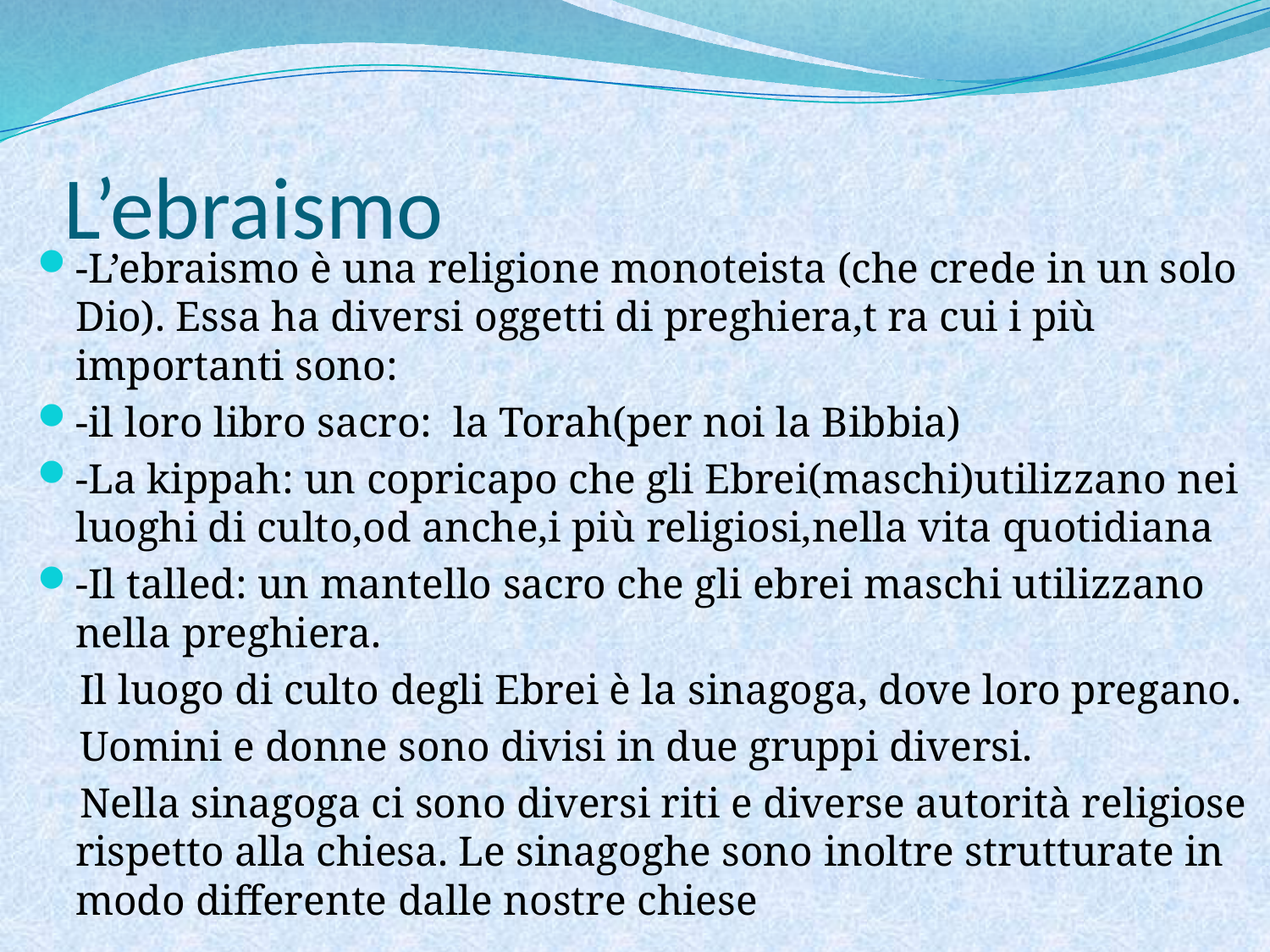

# L’ebraismo
-L’ebraismo è una religione monoteista (che crede in un solo Dio). Essa ha diversi oggetti di preghiera,t ra cui i più importanti sono:
-il loro libro sacro:  la Torah(per noi la Bibbia)
-La kippah: un copricapo che gli Ebrei(maschi)utilizzano nei luoghi di culto,od anche,i più religiosi,nella vita quotidiana
-Il talled: un mantello sacro che gli ebrei maschi utilizzano nella preghiera.
    Il luogo di culto degli Ebrei è la sinagoga, dove loro pregano.
    Uomini e donne sono divisi in due gruppi diversi.
    Nella sinagoga ci sono diversi riti e diverse autorità religiose rispetto alla chiesa. Le sinagoghe sono inoltre strutturate in modo differente dalle nostre chiese